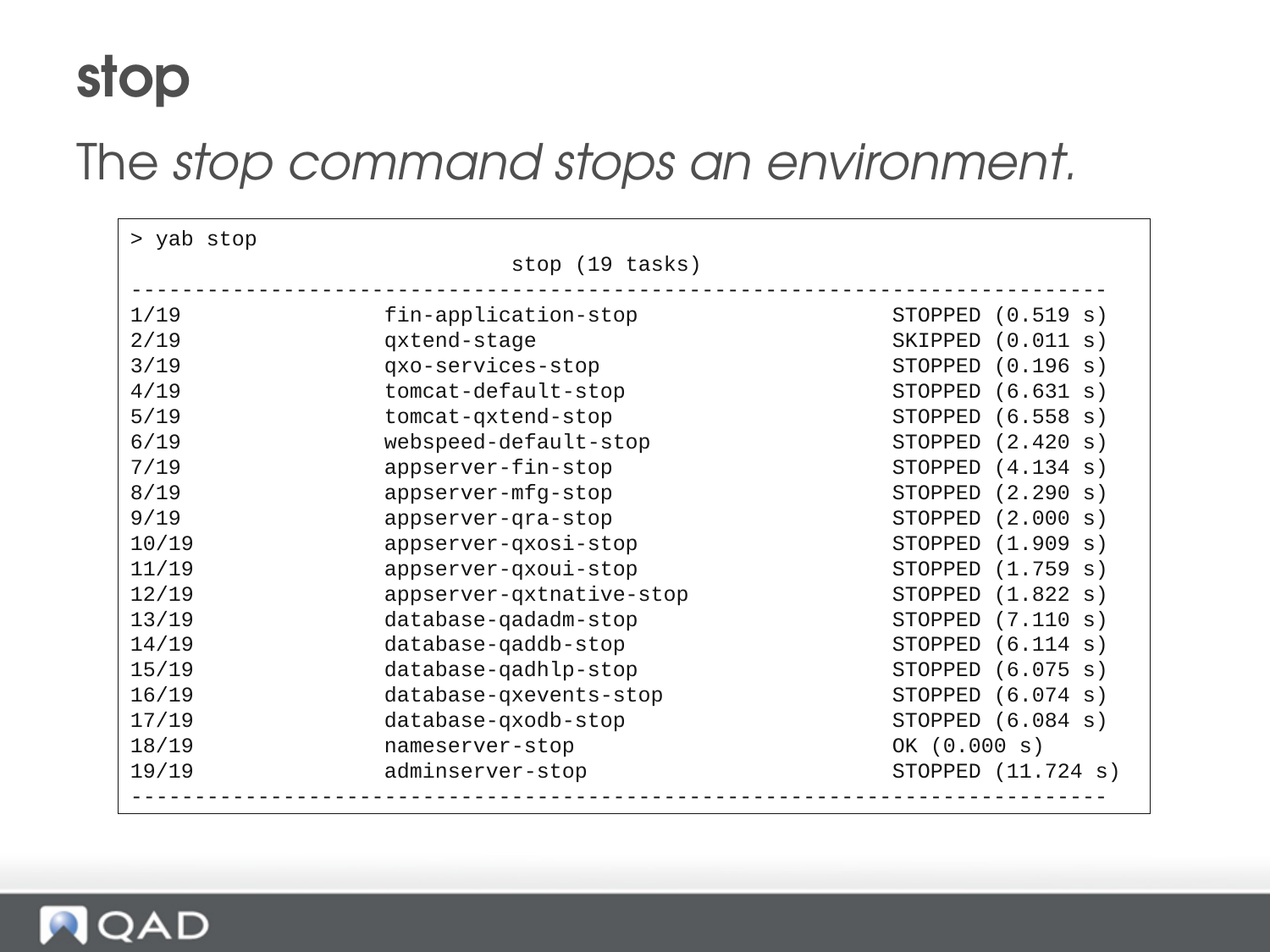

# stop
The stop command stops an environment.
> yab stop
			stop (19 tasks)
-----------------------------------------------------------------------------
1/19 		fin-application-stop 		STOPPED (0.519 s)
2/19 		qxtend-stage 			SKIPPED (0.011 s)
3/19 		qxo-services-stop 			STOPPED (0.196 s)
4/19 		tomcat-default-stop 		STOPPED (6.631 s)
5/19 		tomcat-qxtend-stop 			STOPPED (6.558 s)
6/19 		webspeed-default-stop 		STOPPED (2.420 s)
7/19 		appserver-fin-stop 			STOPPED (4.134 s)
8/19 		appserver-mfg-stop 			STOPPED (2.290 s)
9/19 		appserver-qra-stop 			STOPPED (2.000 s)
10/19 		appserver-qxosi-stop 		STOPPED (1.909 s)
11/19 		appserver-qxoui-stop 		STOPPED (1.759 s)
12/19 		appserver-qxtnative-stop 		STOPPED (1.822 s)
13/19 		database-qadadm-stop 		STOPPED (7.110 s)
14/19 		database-qaddb-stop 		STOPPED (6.114 s)
15/19 		database-qadhlp-stop 		STOPPED (6.075 s)
16/19 		database-qxevents-stop 		STOPPED (6.074 s)
17/19 		database-qxodb-stop 		STOPPED (6.084 s)
18/19 		nameserver-stop 			OK (0.000 s)
19/19 		adminserver-stop 			STOPPED (11.724 s)
-----------------------------------------------------------------------------